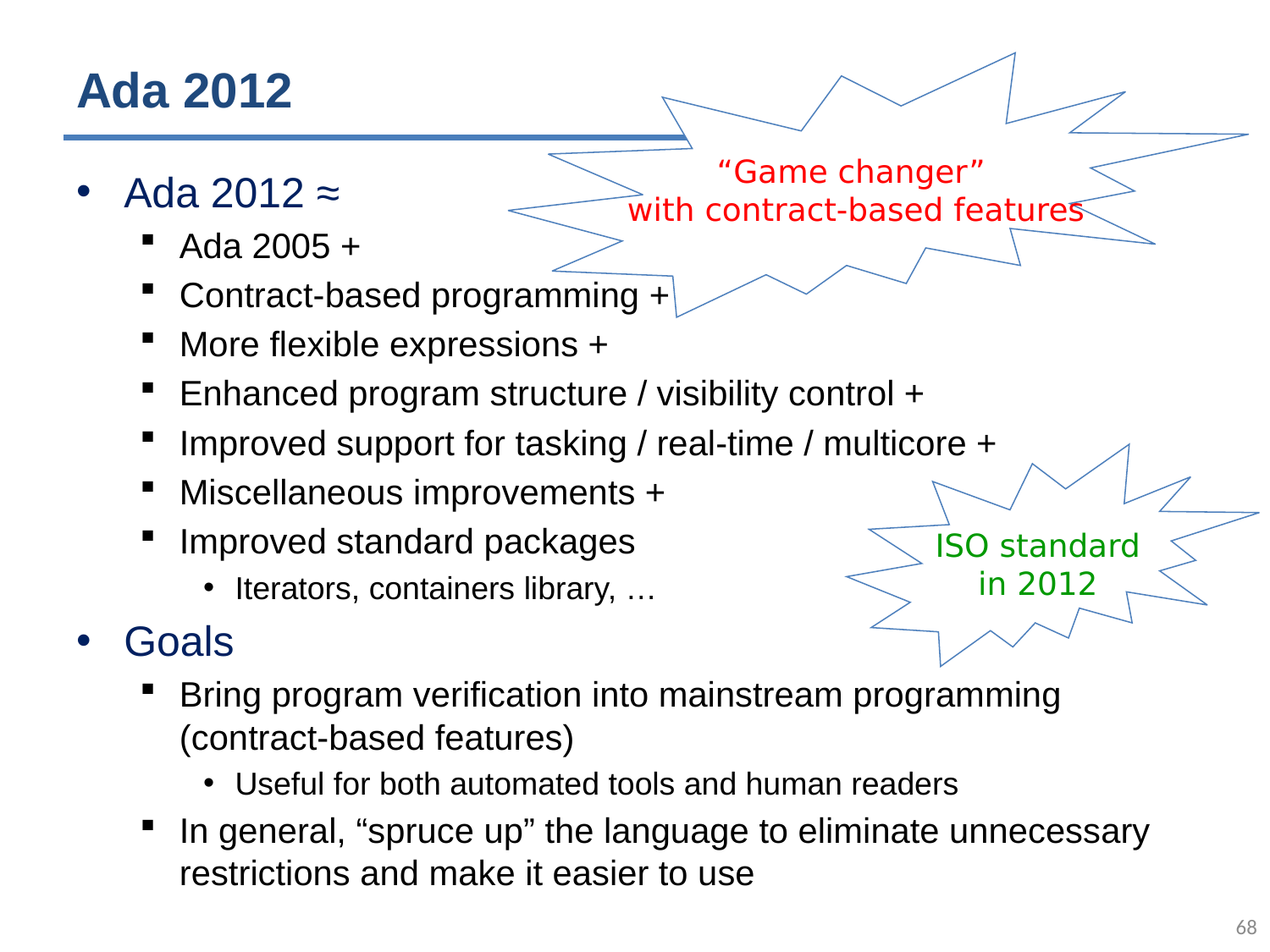

# Ada 2012
“Game changer”
 with contract-based features
Ada 2012 ≈
Ada 2005 +
Contract-based programming +
More flexible expressions +
Enhanced program structure / visibility control +
Improved support for tasking / real-time / multicore +
Miscellaneous improvements +
Improved standard packages
Iterators, containers library, …
Goals
Bring program verification into mainstream programming (contract-based features)
Useful for both automated tools and human readers
In general, “spruce up” the language to eliminate unnecessary restrictions and make it easier to use

ISO standard
in 2012
68